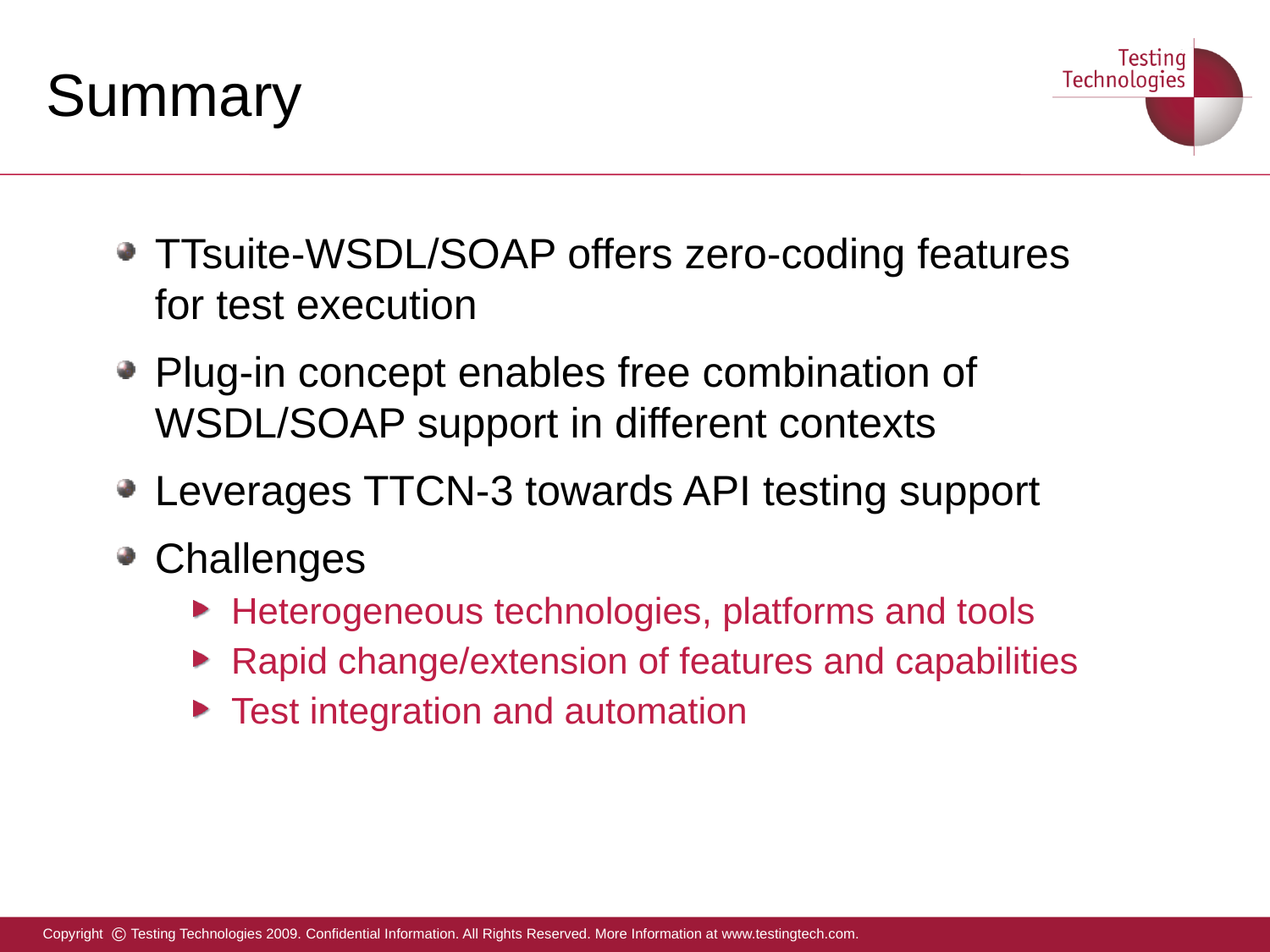

# Summary
TTsuite-WSDL/SOAP offers zero-coding features
for test execution
Plug-in concept enables free combination of WSDL/SOAP support in different contexts
Leverages TTCN-3 towards API testing support
Challenges
Heterogeneous technologies, platforms and tools
Rapid change/extension of features and capabilities
Test integration and automation